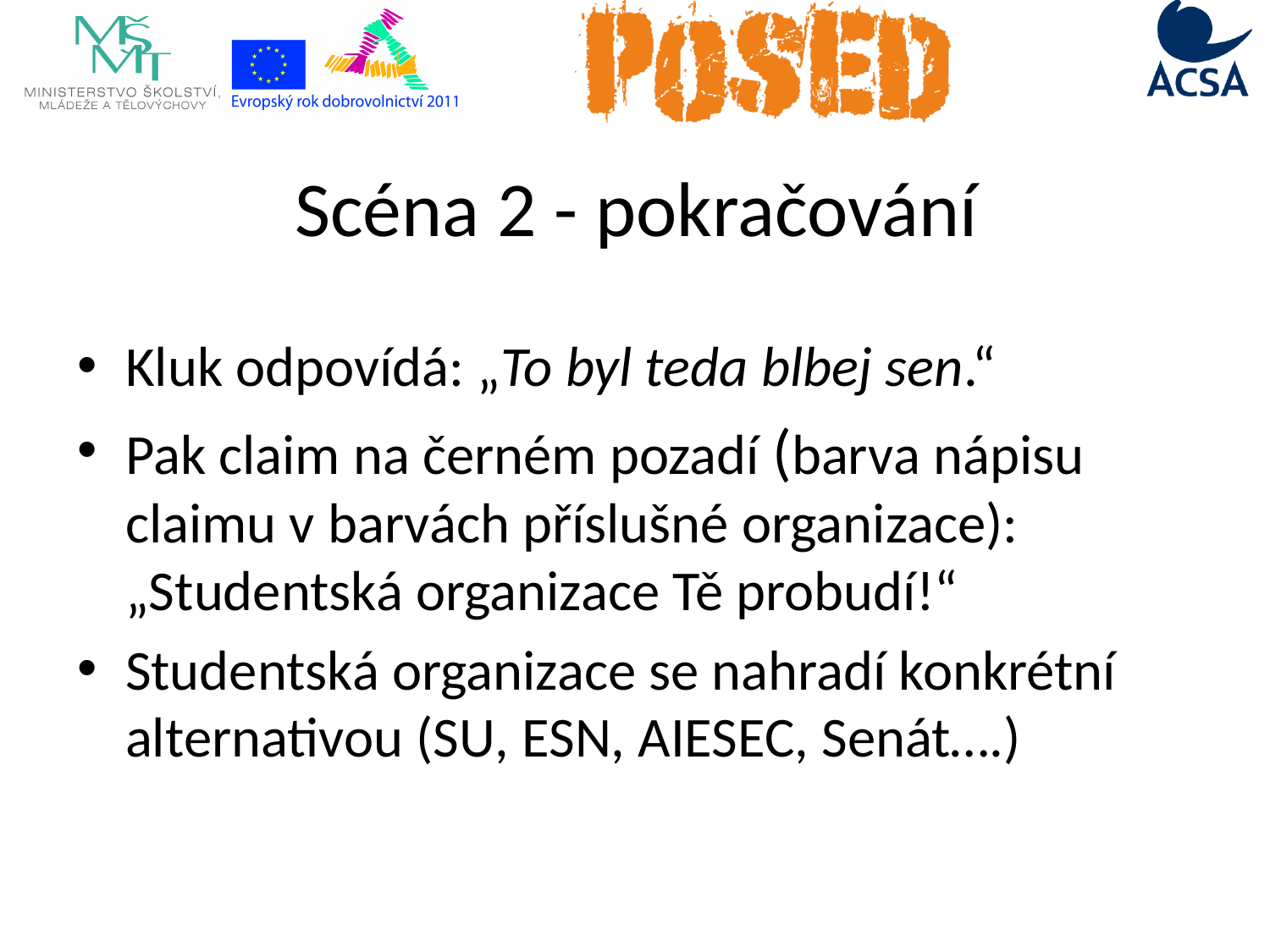

Scéna 2 - pokračování
Kluk odpovídá: „To byl teda blbej sen.“
Pak claim na černém pozadí (barva nápisu claimu v barvách příslušné organizace): „Studentská organizace Tě probudí!“
Studentská organizace se nahradí konkrétní alternativou (SU, ESN, AIESEC, Senát….)